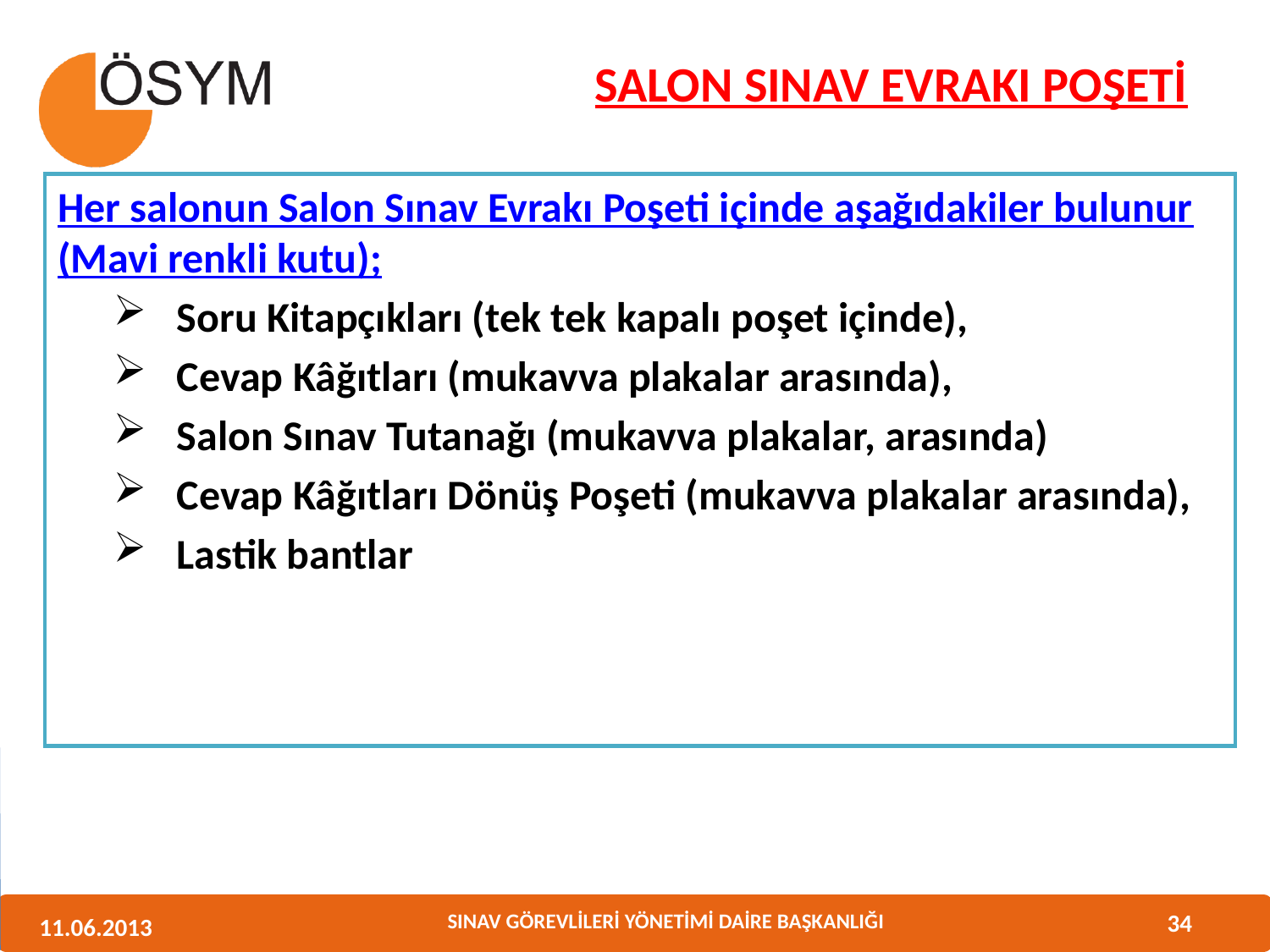

SALON SINAV EVRAKI POŞETİ
Her salonun Salon Sınav Evrakı Poşeti içinde aşağıdakiler bulunur (Mavi renkli kutu);
Soru Kitapçıkları (tek tek kapalı poşet içinde),
Cevap Kâğıtları (mukavva plakalar arasında),
Salon Sınav Tutanağı (mukavva plakalar, arasında)
Cevap Kâğıtları Dönüş Poşeti (mukavva plakalar arasında),
Lastik bantlar

34
11.06.2013